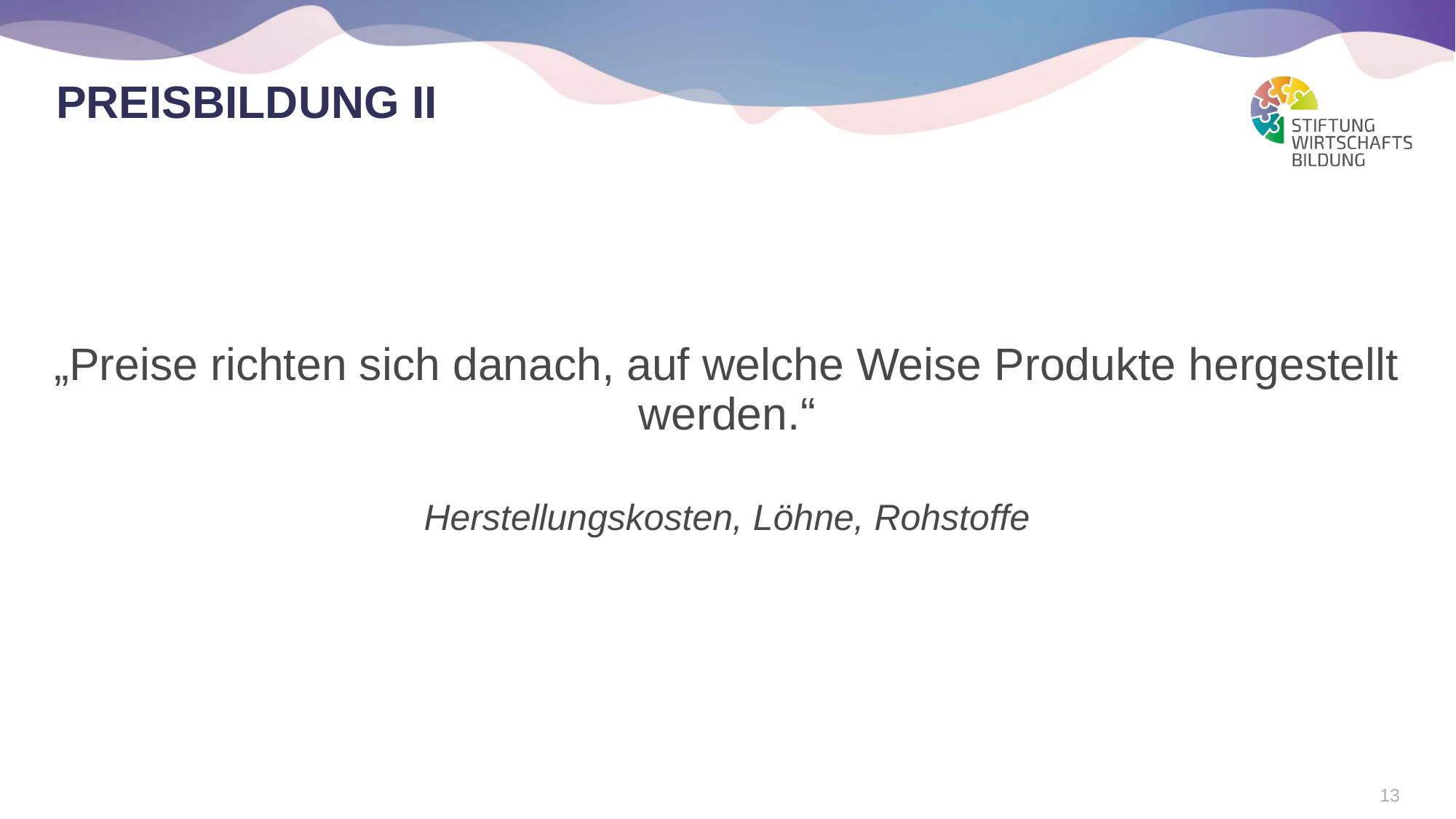

# Preisbildung II

„Preise richten sich danach, auf welche Weise Produkte hergestellt werden.“

Herstellungskosten, Löhne, Rohstoffe
13